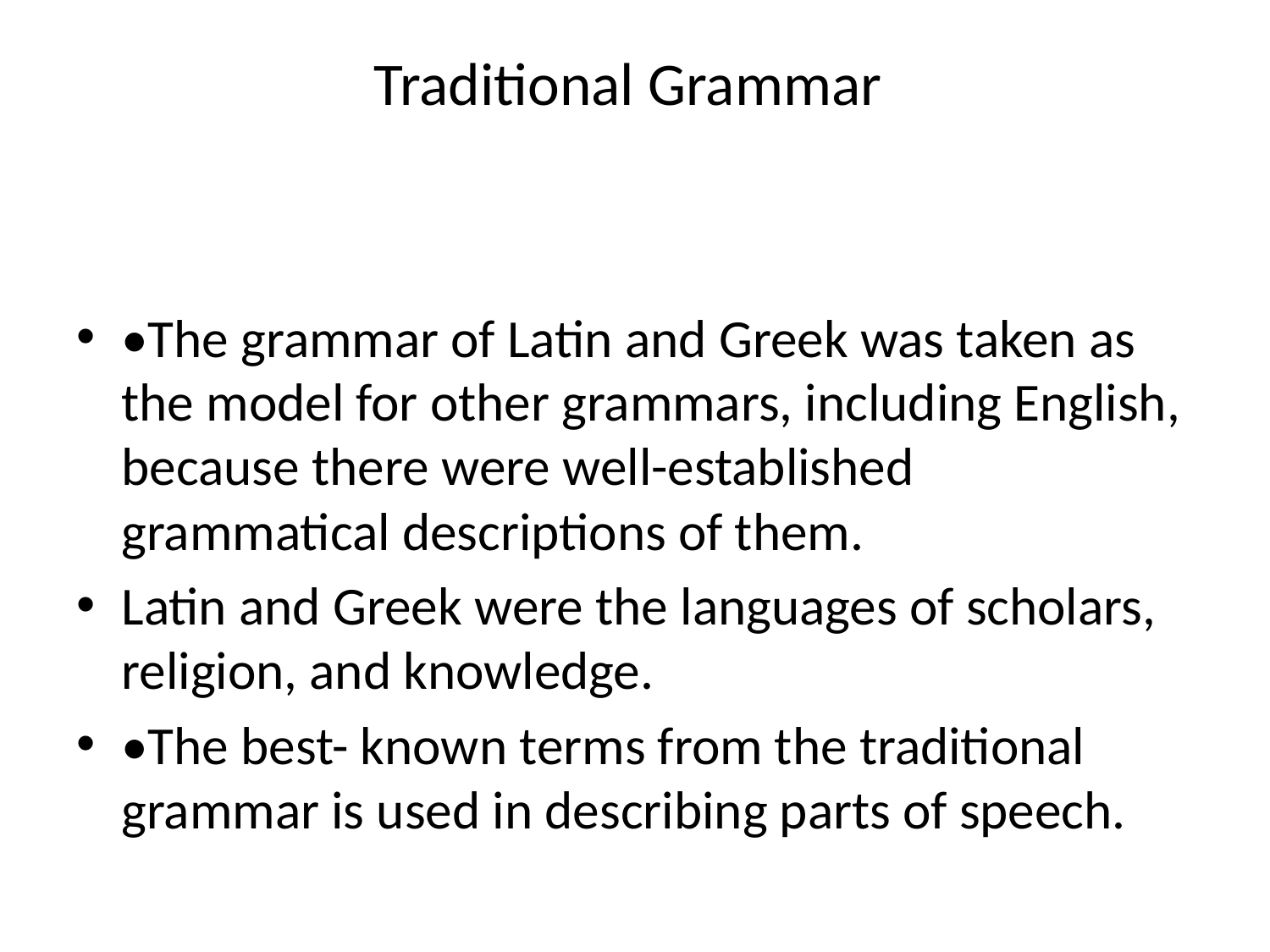

# Traditional Grammar

•The grammar of Latin and Greek was taken as the model for other grammars, including English, because there were well-established grammatical descriptions of them.
Latin and Greek were the languages of scholars, religion, and knowledge.
•The best- known terms from the traditional grammar is used in describing parts of speech.